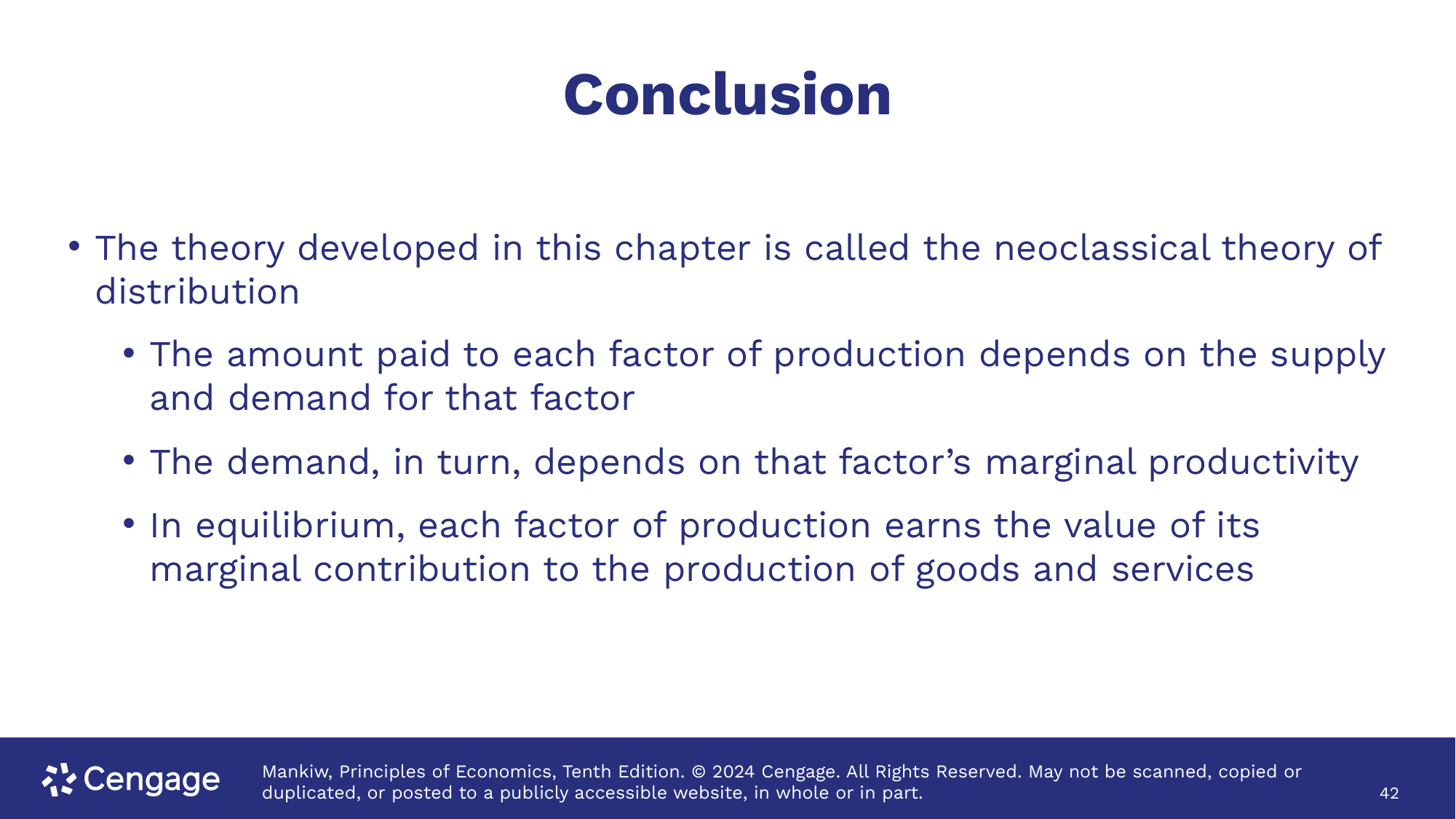

# Conclusion
The theory developed in this chapter is called the neoclassical theory of distribution
The amount paid to each factor of production depends on the supply and demand for that factor
The demand, in turn, depends on that factor’s marginal productivity
In equilibrium, each factor of production earns the value of its marginal contribution to the production of goods and services